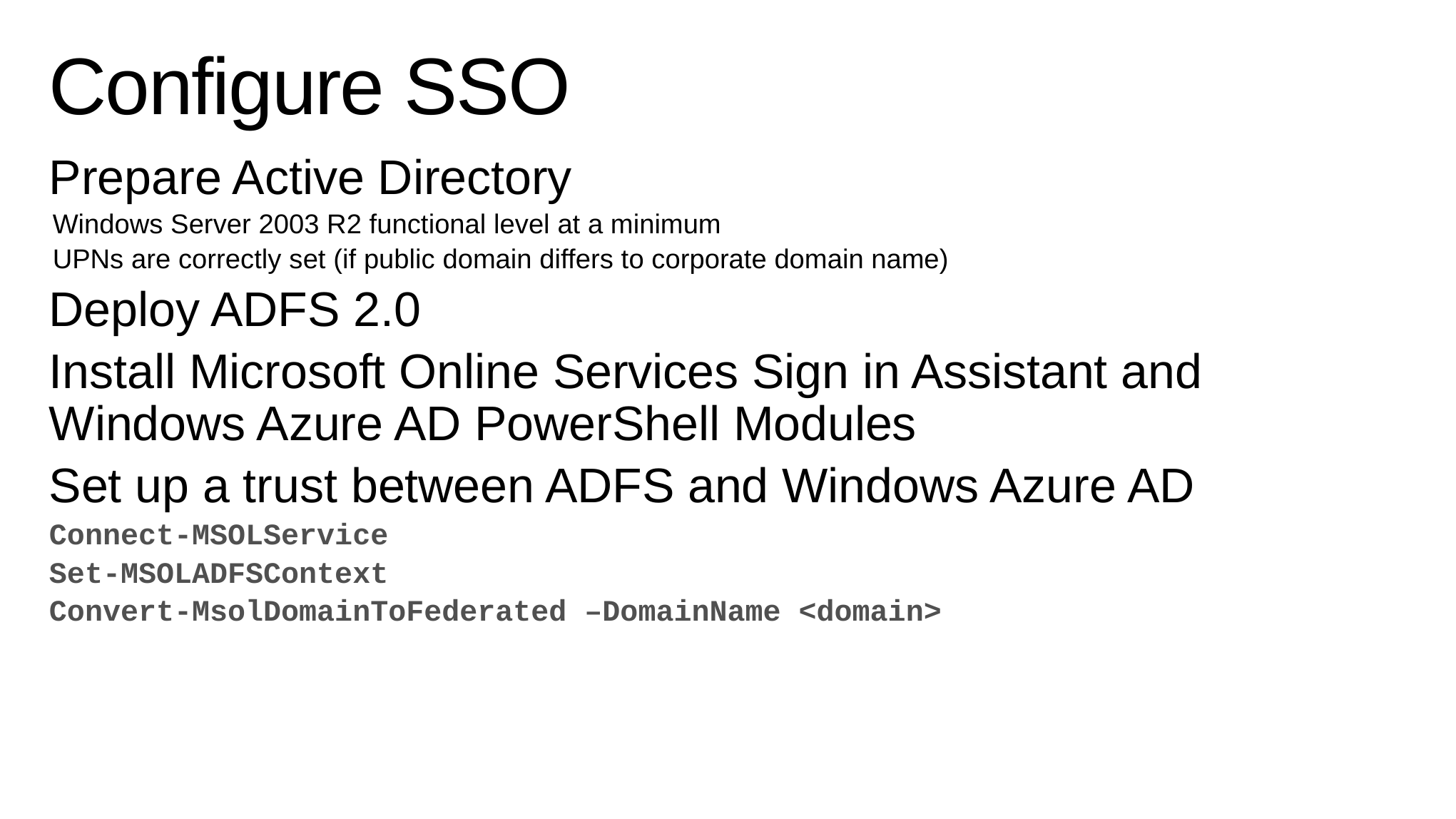

# Configure SSO
Prepare Active Directory
Windows Server 2003 R2 functional level at a minimum
UPNs are correctly set (if public domain differs to corporate domain name)
Deploy ADFS 2.0
Install Microsoft Online Services Sign in Assistant and Windows Azure AD PowerShell Modules
Set up a trust between ADFS and Windows Azure AD
Connect-MSOLService
Set-MSOLADFSContext
Convert-MsolDomainToFederated –DomainName <domain>